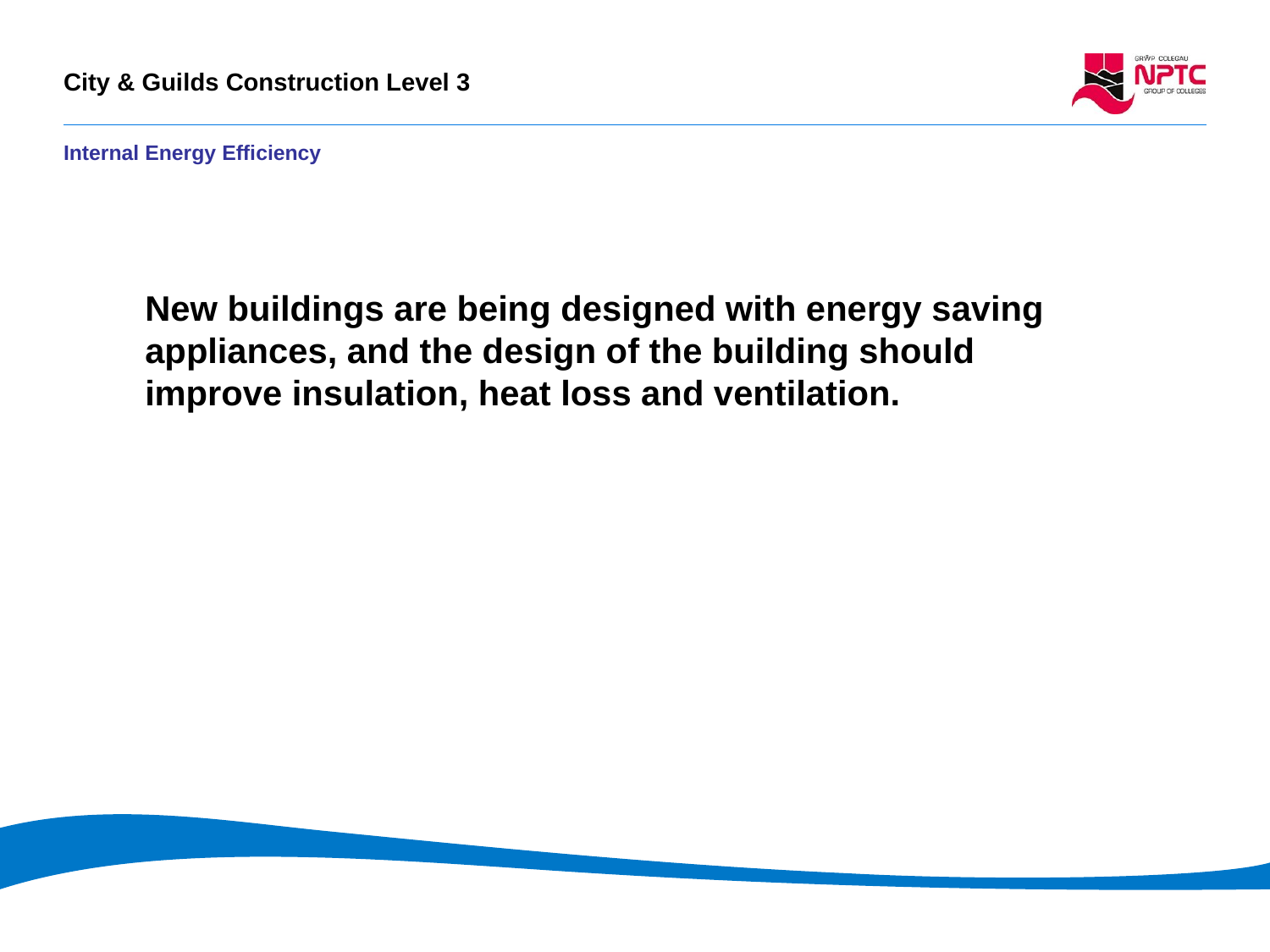

# Internal Energy Efficiency
New buildings are being designed with energy saving appliances, and the design of the building should improve insulation, heat loss and ventilation.